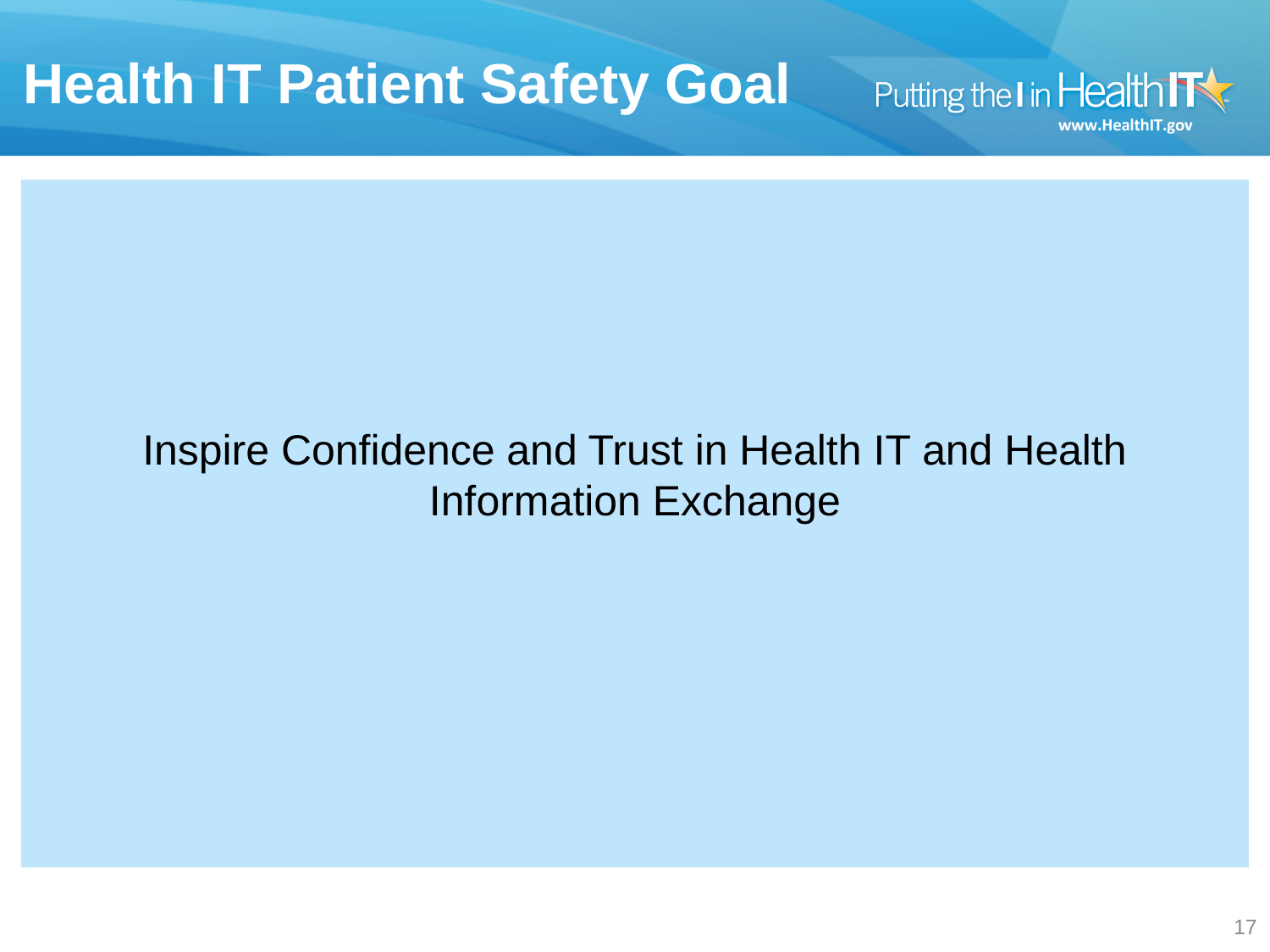

# Health IT Patient Safety Goal

Inspire Confidence and Trust in Health IT and Health Information Exchange

17